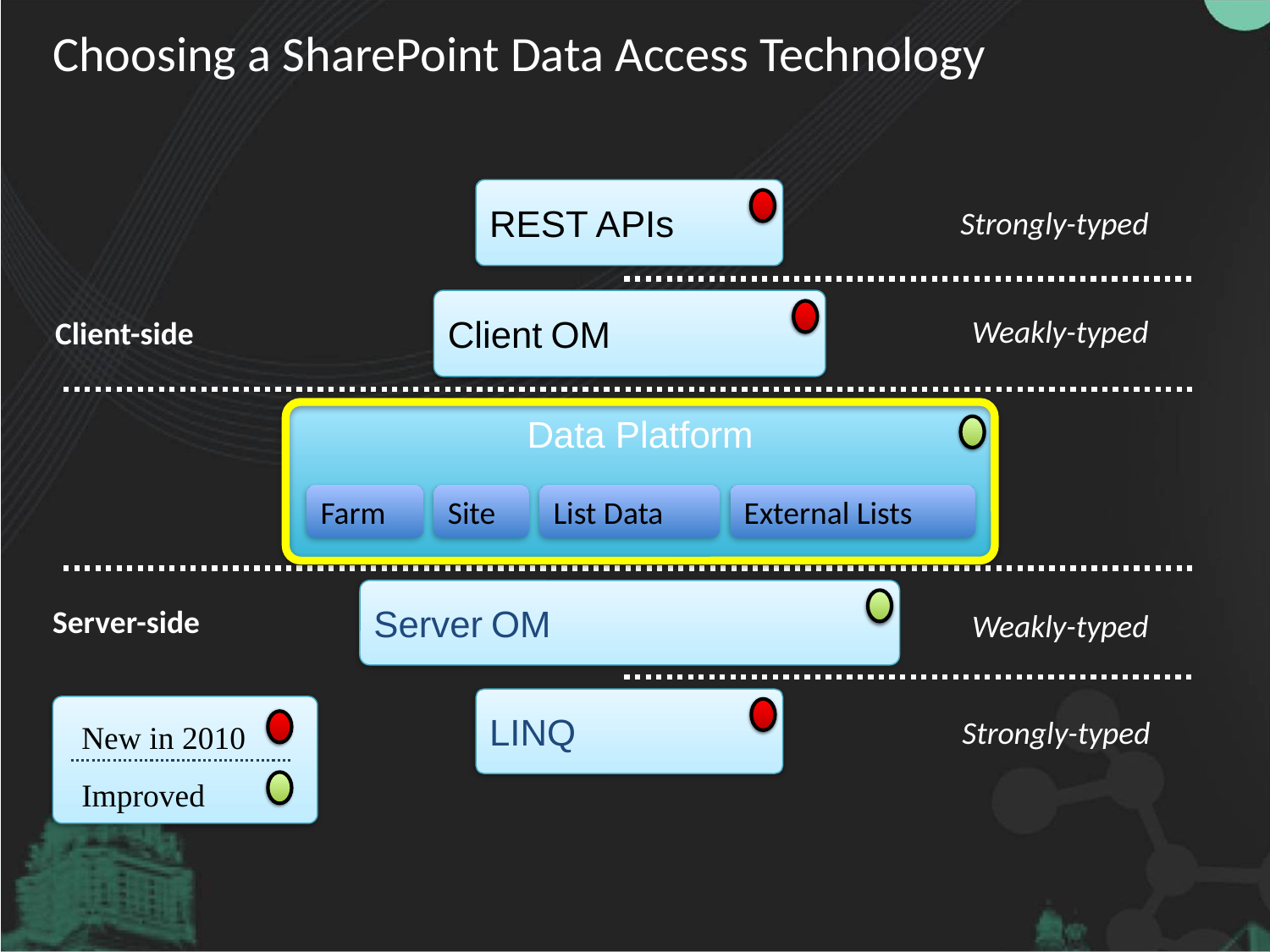

# Choosing a SharePoint Data Access Technology
REST APIs

Strongly-typed
Client OM

Weakly-typed
Client-side

Data Platform

Farm
Site
List Data
External Lists
Server OM

Server-side
Weakly-typed
LINQ

New in 2010
Improved

Strongly-typed